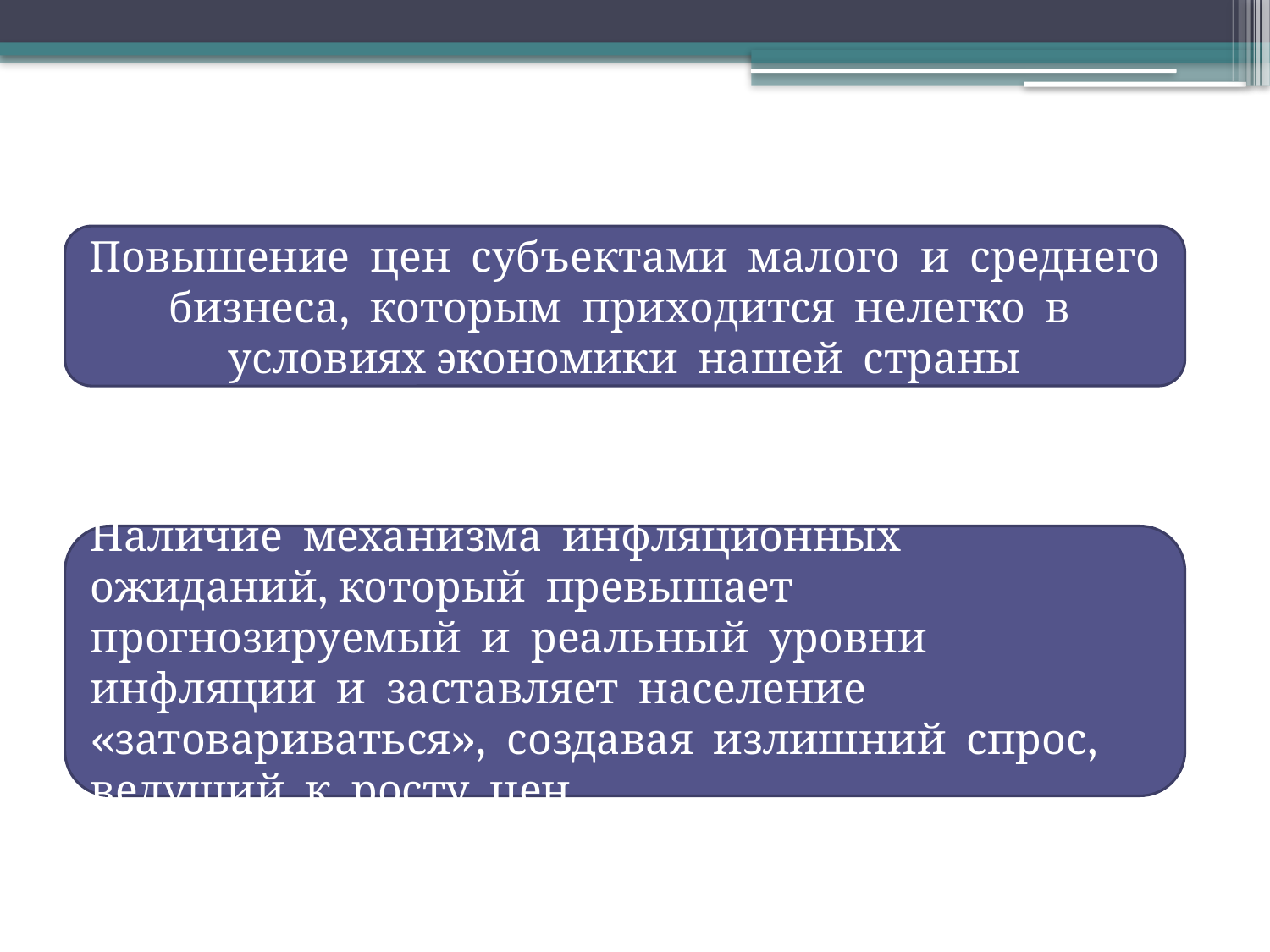

Повышение  цен  субъектами  малого  и  среднего бизнеса,  которым  приходится  нелегко  в  условиях экономики  нашей  страны
Наличие  механизма  инфляционных  ожиданий, который  превышает  прогнозируемый  и  реальный  уровни  инфляции  и  заставляет  население «затовариваться»,  создавая  излишний  спрос, ведущий  к  росту  цен.